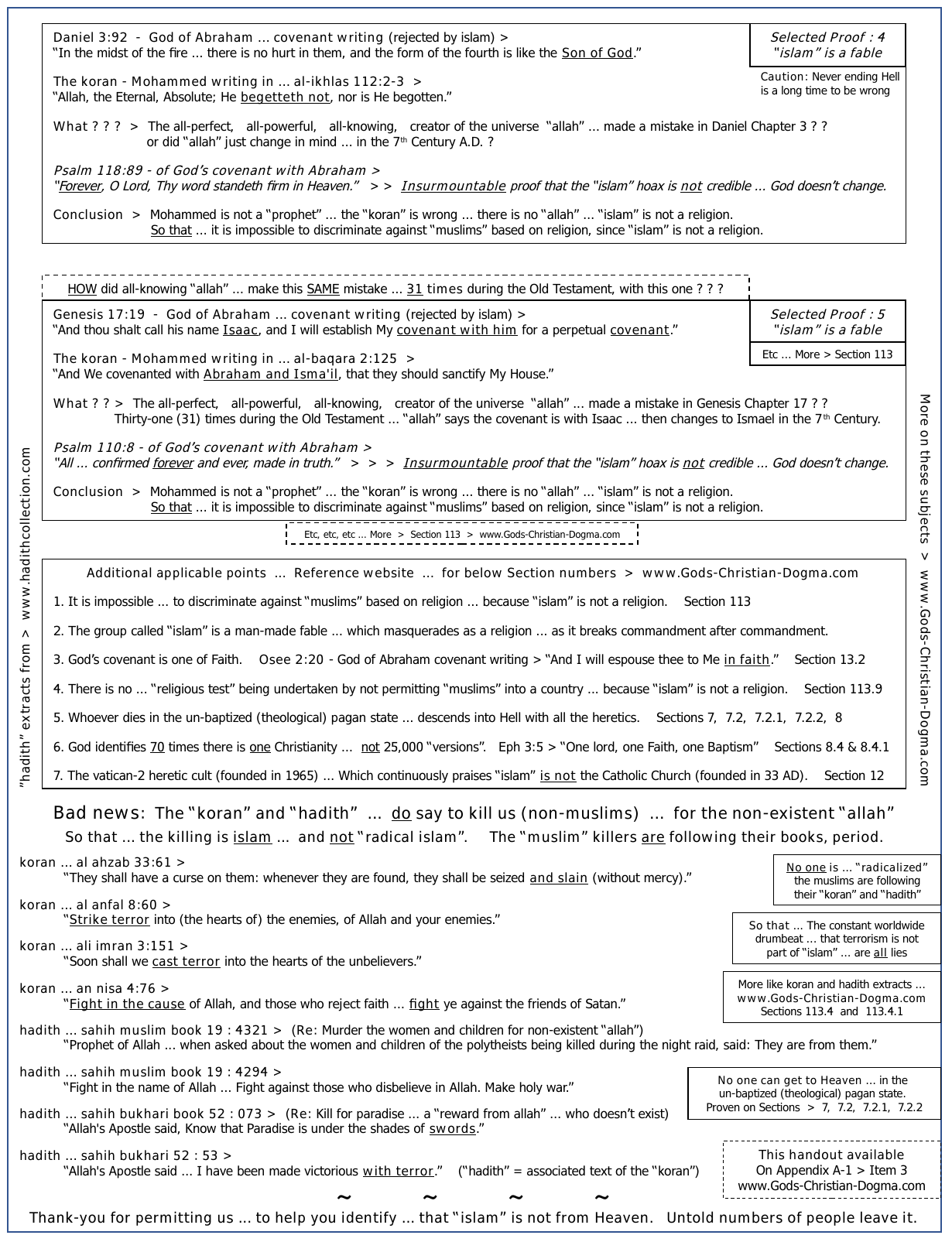

Daniel 3:92  -  God of Abraham ... covenant writing (rejected by islam) >
“In the midst of the fire ... there is no hurt in them, and the form of the fourth is like the Son of God.”

The koran - Mohammed writing in ... al-ikhlas 112:2-3  >
“Allah, the Eternal, Absolute; He begetteth not, nor is He begotten.”

What ? ? ?  >  The all-perfect,   all-powerful,   all-knowing,   creator of the universe  “allah” ... made a mistake in Daniel Chapter 3 ? ?
                       or did “allah” just change in mind ... in the 7th Century A.D. ?

Psalm 118:89 - of God’s covenant with Abraham >
“Forever, O Lord, Thy word standeth firm in Heaven.”   > >  Insurmountable proof that the “islam” hoax is not credible ... God doesn’t change.

Conclusion  >  Mohammed is not a “prophet” ... the “koran” is wrong ... there is no “allah” ... “islam” is not a religion.
                        So that ... it is impossible to discriminate against “muslims” based on religion, since “islam” is not a religion.
Selected Proof : 4 “islam” is a fable
Caution: Never ending Hell is a long time to be wrong
HOW did all-knowing “allah” ... make this SAME mistake ... 31 times during the Old Testament, with this one ? ? ?
Genesis 17:19  -  God of Abraham ... covenant writing (rejected by islam) >
“And thou shalt call his name Isaac, and I will establish My covenant with him for a perpetual covenant.”

The koran - Mohammed writing in ... al-baqara 2:125  >
“And We covenanted with Abraham and Isma'il, that they should sanctify My House.”

What ? ? >  The all-perfect,   all-powerful,   all-knowing,   creator of the universe  “allah” ... made a mistake in Genesis Chapter 17 ? ?
               Thirty-one (31) times during the Old Testament ... “allah” says the covenant is with Isaac ... then changes to Ismael in the 7th Century.

Psalm 110:8 - of God’s covenant with Abraham >
“All ... confirmed forever and ever, made in truth.”   >  >  >  Insurmountable proof that the “islam” hoax is not credible ... God doesn’t change.

Conclusion  >  Mohammed is not a “prophet” ... the “koran” is wrong ... there is no “allah” ... “islam” is not a religion.
                        So that ... it is impossible to discriminate against “muslims” based on religion, since “islam” is not a religion.
Selected Proof : 5 “islam” is a fable
Etc ... More > Section 113
Etc, etc, etc ... More  >  Section 113  >  www.Gods-Christian-Dogma.com
Additional applicable points  ...  Reference website  ...  for below Section numbers  >  www.Gods-Christian-Dogma.com
1. It is impossible ... to discriminate against “muslims” based on religion ... because “islam” is not a religion.    Section 113

2. The group called “islam” is a man-made fable ... which masquerades as a religion ... as it breaks commandment after commandment.

3. God’s covenant is one of Faith.    Osee 2:20 - God of Abraham covenant writing > “And I will espouse thee to Me in faith.”    Section 13.2

4. There is no ... “religious test” being undertaken by not permitting “muslims” into a country ... because “islam” is not a religion.    Section 113.9

5. Whoever dies in the un-baptized (theological) pagan state ... descends into Hell with all the heretics.    Sections 7,  7.2,  7.2.1,  7.2.2,  8

6. God identifies 70 times there is one Christianity ...  not 25,000 “versions”.   Eph 3:5 > “One lord, one Faith, one Baptism”    Sections 8.4 & 8.4.1

7. The vatican-2 heretic cult (founded in 1965) ... Which continuously praises “islam” is not the Catholic Church (founded in 33 AD).    Section 12
More on these subjects  >  www.Gods-Christian-Dogma.com
”hadith” extracts from >  www.hadithcollection.com
Bad news:  The “koran” and “hadith”  ...  do say to kill us (non-muslims)  ...  for the non-existent “allah”
So that ... the killing is islam ...  and not “radical islam”.     The “muslim” killers are following their books, period.
koran ... al ahzab 33:61 >
           “They shall have a curse on them: whenever they are found, they shall be seized and slain (without mercy).”
No one is ... “radicalized”
the muslims are following
their “koran” and “hadith”
koran ... al anfal 8:60 >
           “Strike terror into (the hearts of) the enemies, of Allah and your enemies.”
So that ... The constant worldwide drumbeat ... that terrorism is not part of “islam” ... are all lies
koran ... ali imran 3:151 >
           “Soon shall we cast terror into the hearts of the unbelievers.”
More like koran and hadith extracts ...
www.Gods-Christian-Dogma.com
Sections 113.4  and  113.4.1
koran ... an nisa 4:76 >
           “Fight in the cause of Allah, and those who reject faith ... fight ye against the friends of Satan.”
hadith ... sahih muslim book 19 : 4321 >  (Re: Murder the women and children for non-existent “allah”)
           “Prophet of Allah ... when asked about the women and children of the polytheists being killed during the night raid, said: They are from them.”
hadith ... sahih muslim book 19 : 4294 >
           “Fight in the name of Allah ... Fight against those who disbelieve in Allah. Make holy war.”
No one can get to Heaven ... in the
un-baptized (theological) pagan state.
Proven on Sections  >  7,  7.2,  7.2.1,  7.2.2
hadith ... sahih bukhari book 52 : 073 >  (Re: Kill for paradise ... a “reward from allah” ... who doesn’t exist)
           “Allah's Apostle said, Know that Paradise is under the shades of swords.”
This handout available
On Appendix A-1 > Item 3
www.Gods-Christian-Dogma.com
hadith ... sahih bukhari 52 : 53 >
           “Allah's Apostle said ... I have been made victorious with terror.”    (“hadith” = associated text of the “koran”)
~          ~          ~          ~
Thank-you for permitting us ... to help you identify ... that “islam” is not from Heaven.   Untold numbers of people leave it.